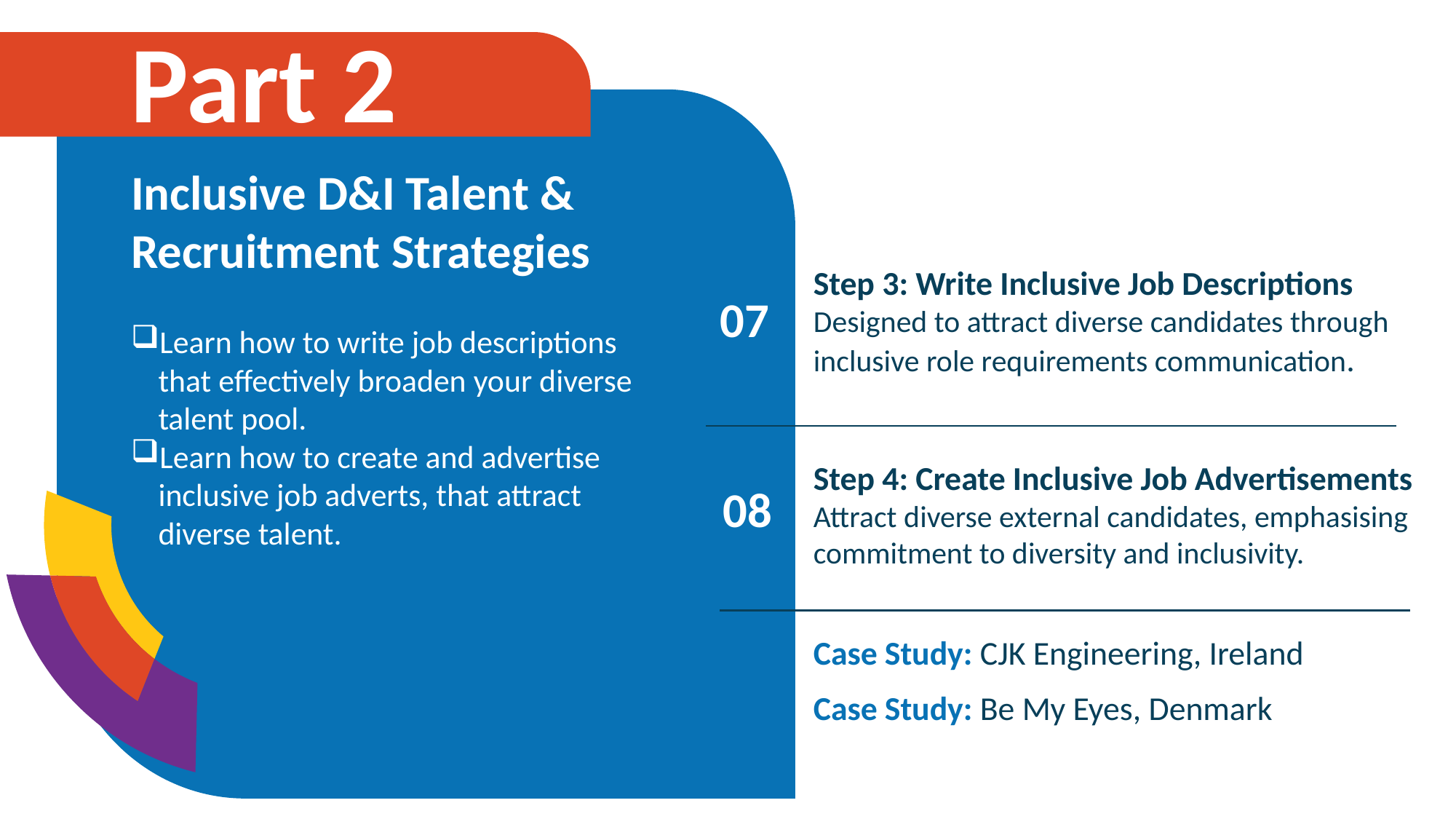

Part 2
Inclusive D&I Talent & Recruitment Strategies

Learn how to write job descriptions that effectively broaden your diverse talent pool.
Learn how to create and advertise inclusive job adverts, that attract diverse talent.

Step 3: Write Inclusive Job Descriptions
Designed to attract diverse candidates through inclusive role requirements communication.
07
08
Step 4: Create Inclusive Job Advertisements
Attract diverse external candidates, emphasising commitment to diversity and inclusivity.
Case Study: CJK Engineering, Ireland
Case Study: Be My Eyes, Denmark